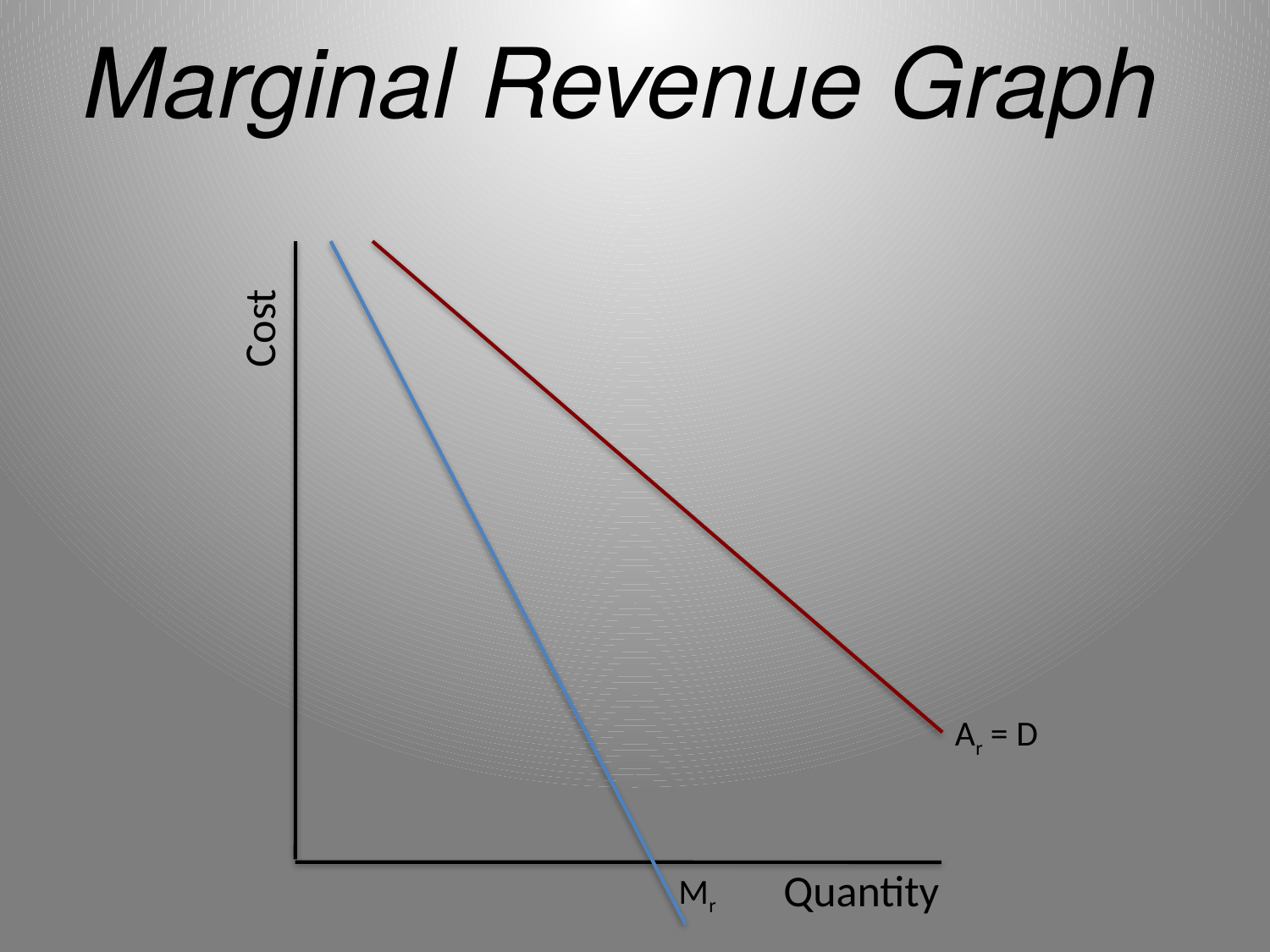

# Marginal Revenue Graph
Cost
Ar = D
Quantity
Mr